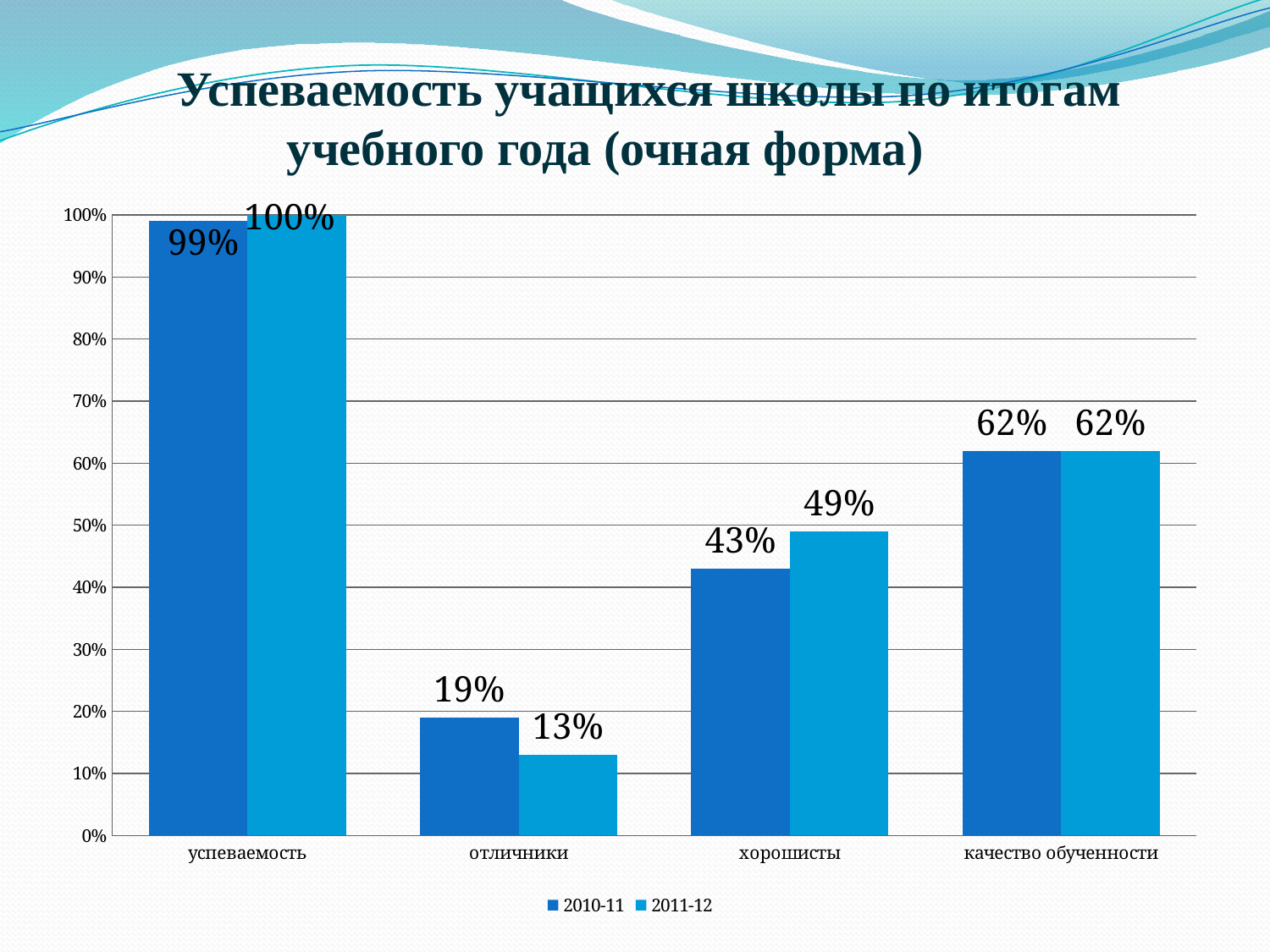

Успеваемость учащихся школы по итогам учебного года (очная форма)

### Chart

| Category | 2010-11 | 2011-12 |
|---|---|---|
| успеваемость | 0.99 | 1.0 |
| отличники | 0.19 | 0.13 |
| хорошисты | 0.4300000000000004 | 0.4900000000000003 |
| качество обученности | 0.6200000000000039 | 0.6200000000000039 |